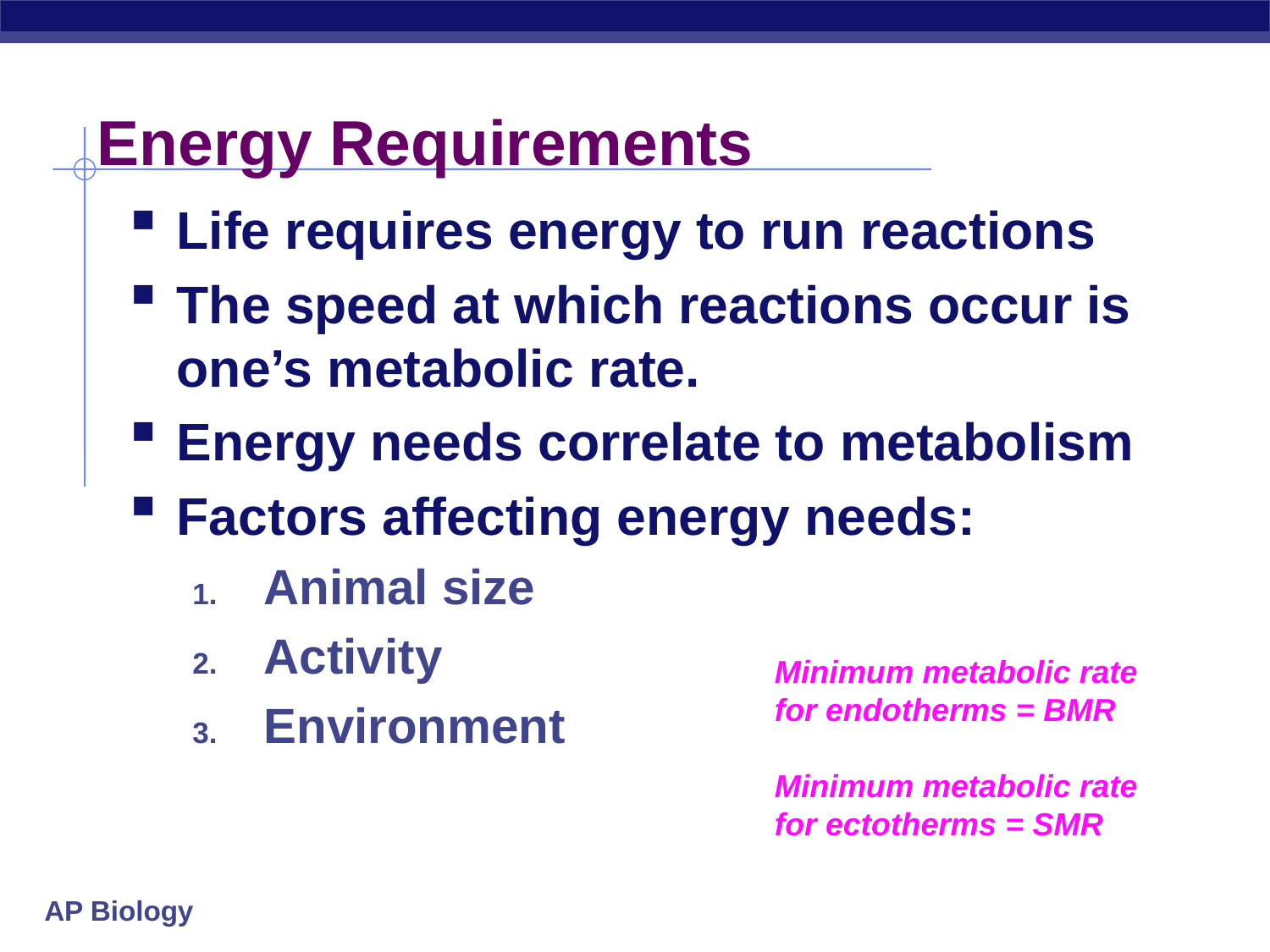

# Energy Requirements
Life requires energy to run reactions
The speed at which reactions occur is one’s metabolic rate.
Energy needs correlate to metabolism
Factors affecting energy needs:
Animal size
Activity
Environment

Minimum metabolic rate for endotherms = BMR

Minimum metabolic rate for ectotherms = SMR